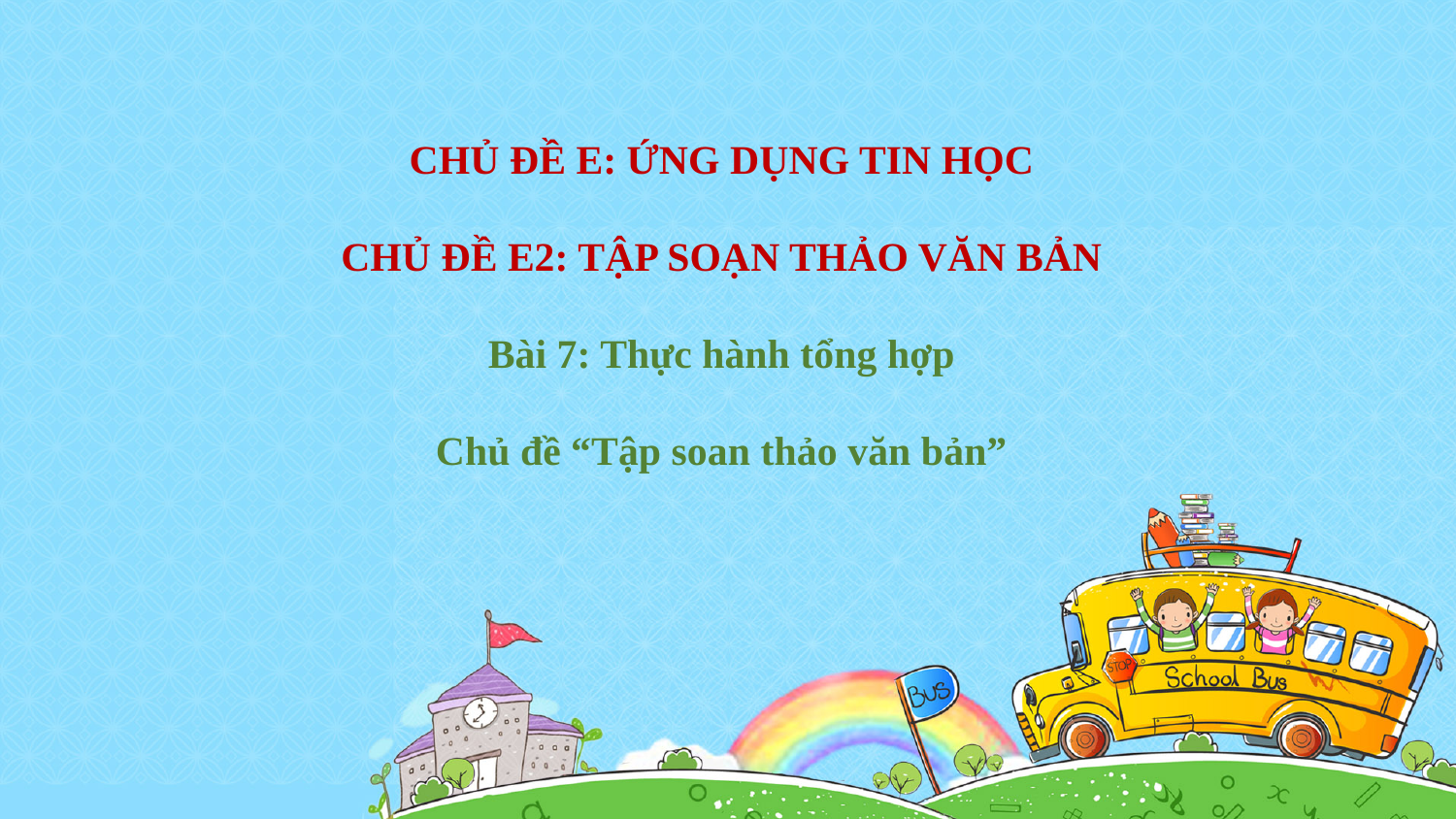

CHỦ ĐỀ E: ỨNG DỤNG TIN HỌC
CHỦ ĐỀ E2: TẬP SOẠN THẢO VĂN BẢN
Bài 7: Thực hành tổng hợp
Chủ đề “Tập soan thảo văn bản”